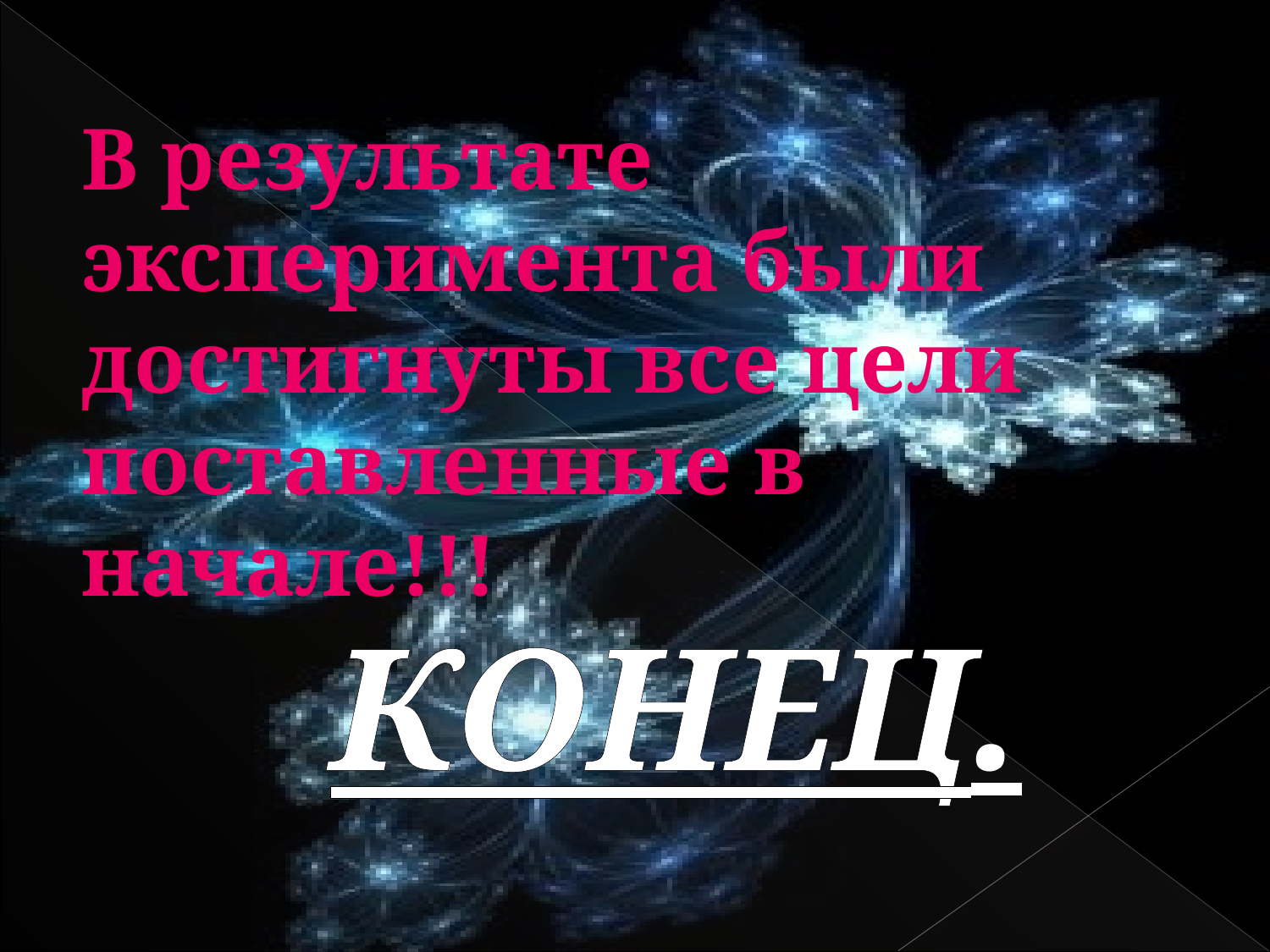

В результате эксперимента были достигнуты все цели поставленные в начале!!!
КОНЕЦ.